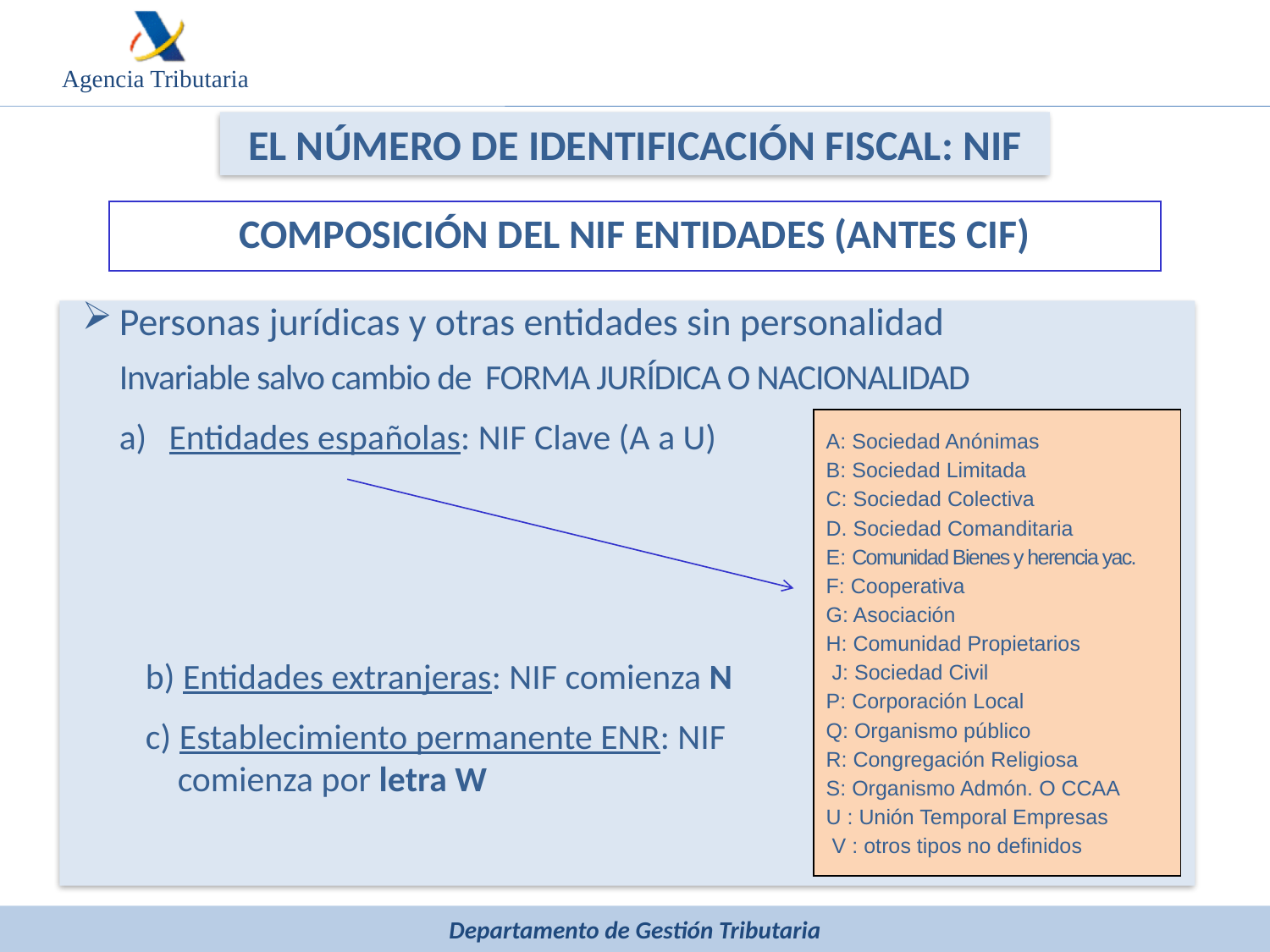

EL NÚMERO DE IDENTIFICACIÓN FISCAL: NIF

COMPOSICIÓN DEL NIF ENTIDADES (ANTES CIF)
Personas jurídicas y otras entidades sin personalidad
	Invariable salvo cambio de  FORMA JURÍDICA O NACIONALIDAD
Entidades españolas: NIF Clave (A a U)

b) Entidades extranjeras: NIF comienza N
c) Establecimiento permanente ENR: NIF
    comienza por letra W

A: Sociedad Anónimas
B: Sociedad Limitada
C: Sociedad Colectiva
D. Sociedad Comanditaria
E: Comunidad Bienes y herencia yac.
F: Cooperativa
G: Asociación
H: Comunidad Propietarios
 J: Sociedad Civil
P: Corporación Local
Q: Organismo público
R: Congregación Religiosa
S: Organismo Admón. O CCAA
U : Unión Temporal Empresas
 V : otros tipos no definidos